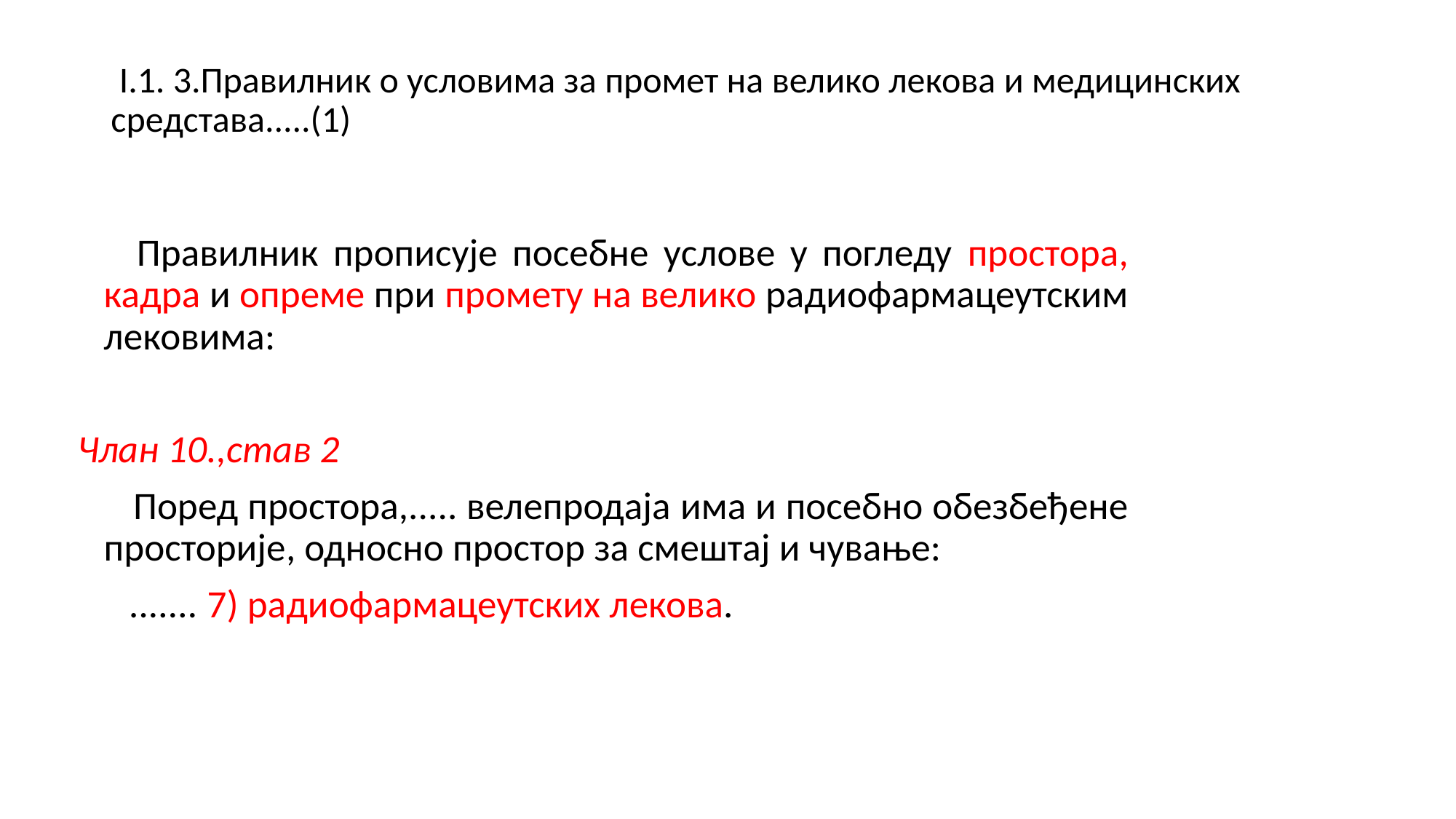

# I.1. 3.Правилник о условима за промет на велико лекова и медицинских средстава.....(1)
    Правилник прописује посебне услове у погледу простора, кадра и опреме при промету на велико радиофармацеутским лековима:

Члан 10.,став 2
      Поред простора,..... велепродаја има и посебно обезбеђене просторије, односно простор за смештај и чување:
      ....... 7) радиофармацеутских лекова.